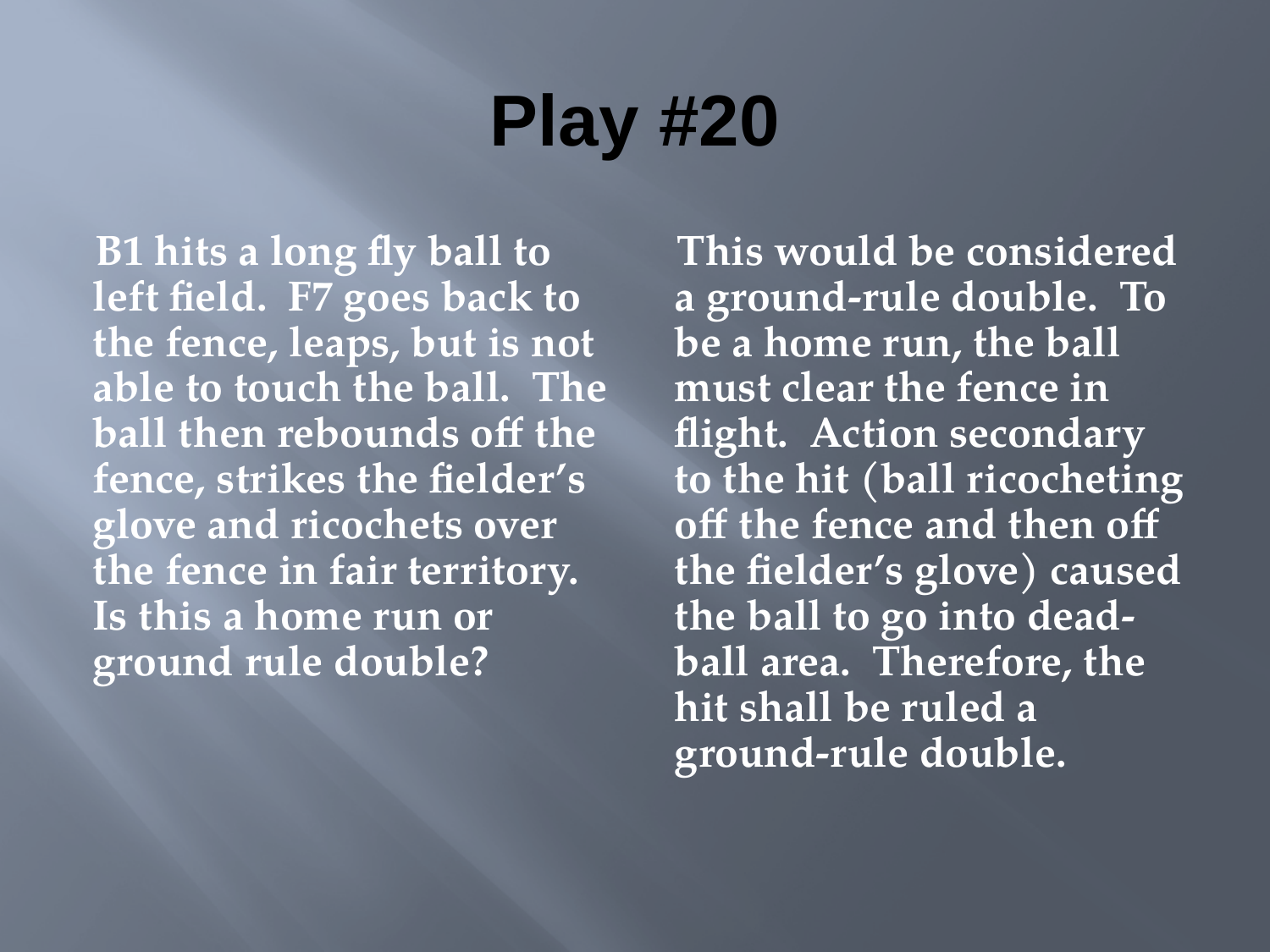

# Play #20
B1 hits a long fly ball to left field.  F7 goes back to the fence, leaps, but is not able to touch the ball.  The ball then rebounds off the fence, strikes the fielder’s glove and ricochets over the fence in fair territory.  Is this a home run or ground rule double?
This would be considered a ground-rule double.  To be a home run, the ball must clear the fence in flight.  Action secondary to the hit (ball ricocheting off the fence and then off the fielder’s glove) caused the ball to go into dead-ball area.  Therefore, the hit shall be ruled a ground-rule double.